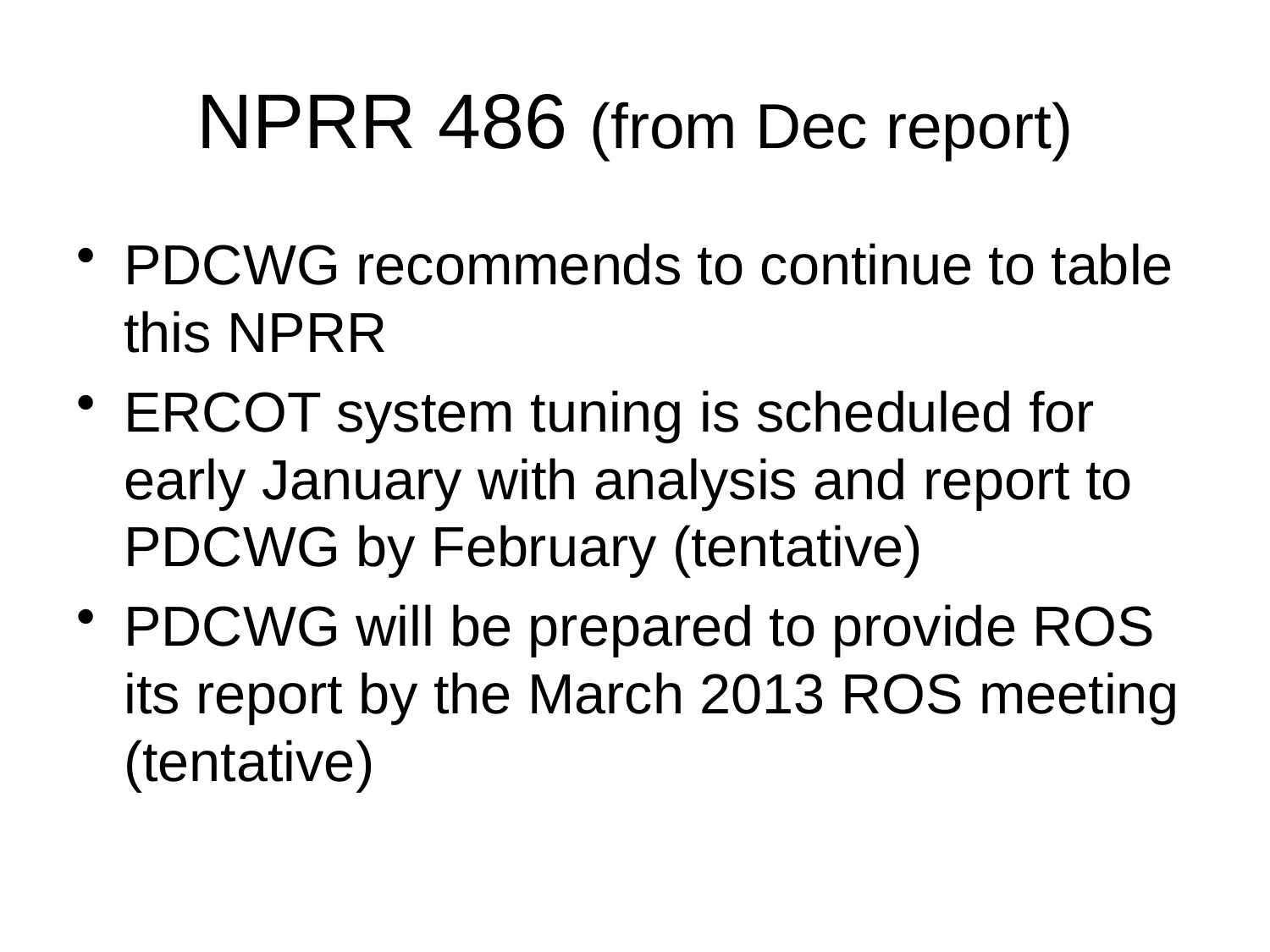

# NPRR 486 (from Dec report)
PDCWG recommends to continue to table this NPRR
ERCOT system tuning is scheduled for early January with analysis and report to PDCWG by February (tentative)
PDCWG will be prepared to provide ROS its report by the March 2013 ROS meeting (tentative)